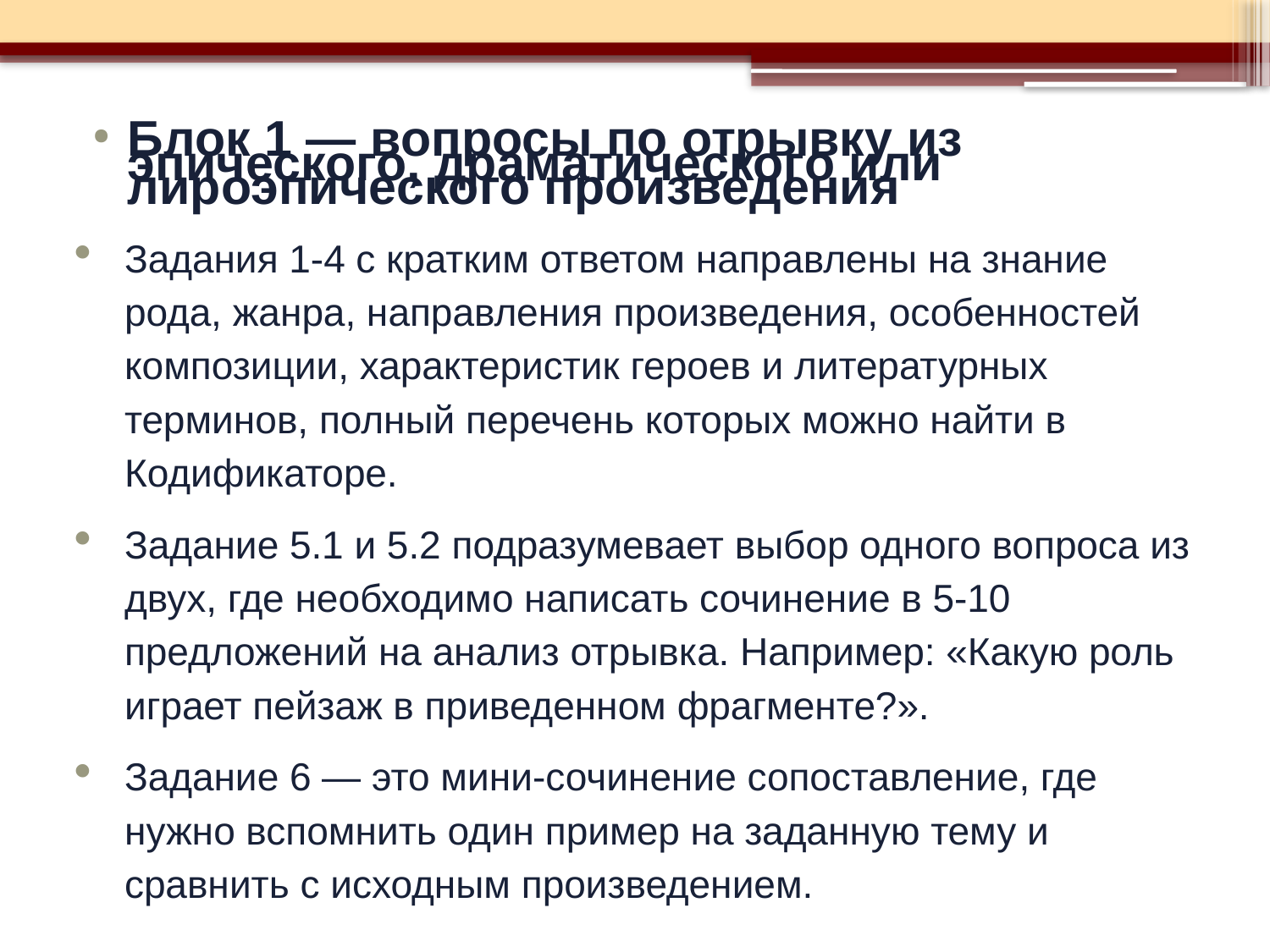

Блок 1 — вопросы по отрывку из эпического, драматического или лироэпического произведения
Задания 1-4 с кратким ответом направлены на знание рода, жанра, направления произведения, особенностей композиции, характеристик героев и литературных терминов, полный перечень которых можно найти в Кодификаторе.
Задание 5.1 и 5.2 подразумевает выбор одного вопроса из двух, где необходимо написать сочинение в 5-10 предложений на анализ отрывка. Например: «Какую роль играет пейзаж в приведенном фрагменте?».
Задание 6 — это мини-сочинение сопоставление, где нужно вспомнить один пример на заданную тему и сравнить с исходным произведением.